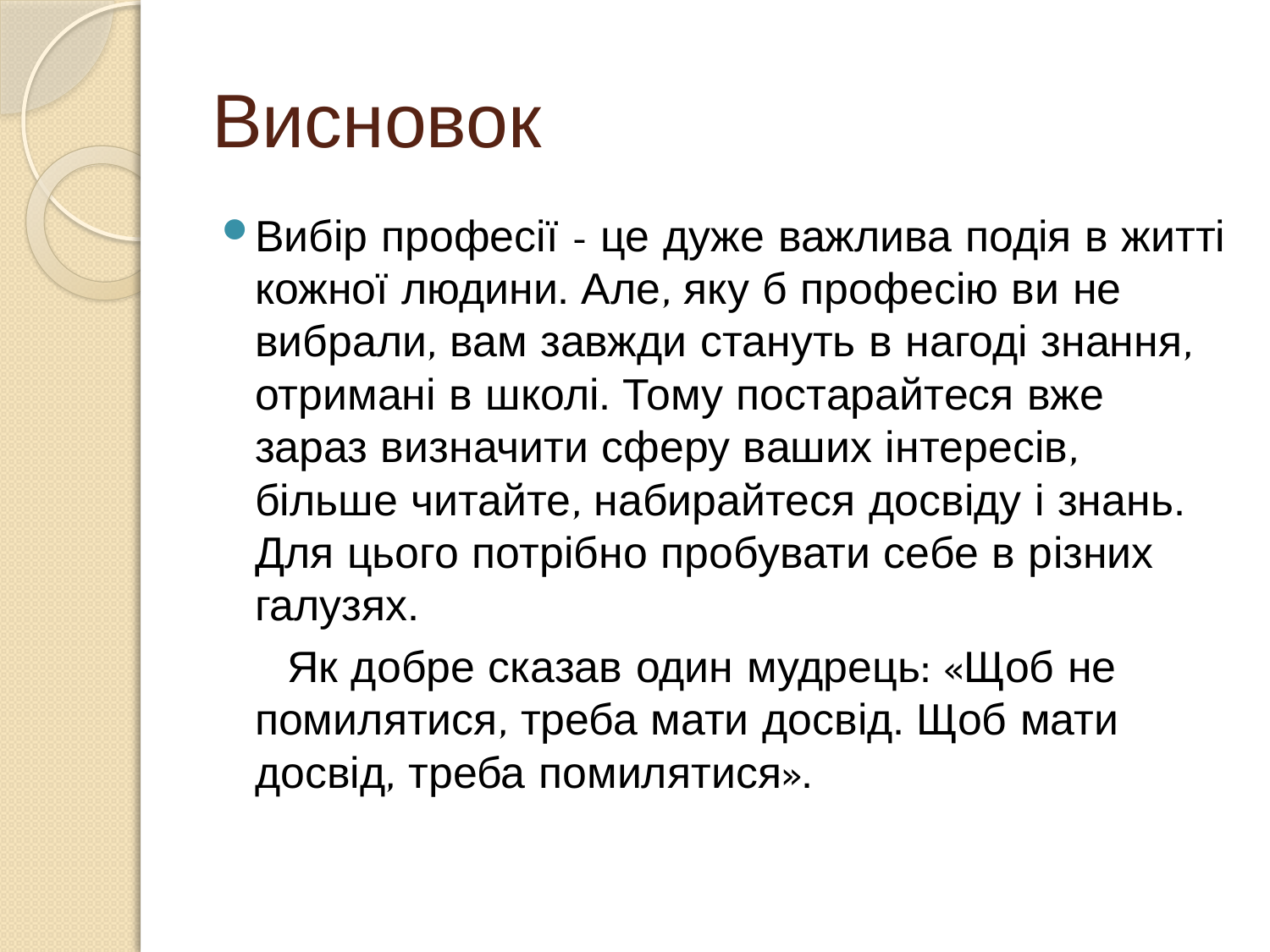

# Висновок
Вибір професії - це дуже важлива подія в житті кожної людини. Але, яку б професію ви не вибрали, вам завжди стануть в нагоді знання, отримані в школі. Тому постарайтеся вже зараз визначити сферу ваших інтересів, більше читайте, набирайтеся досвіду і знань. Для цього потрібно пробувати себе в різних галузях.
     Як добре сказав один мудрець: «Щоб не помилятися, треба мати досвід. Щоб мати досвід, треба помилятися».